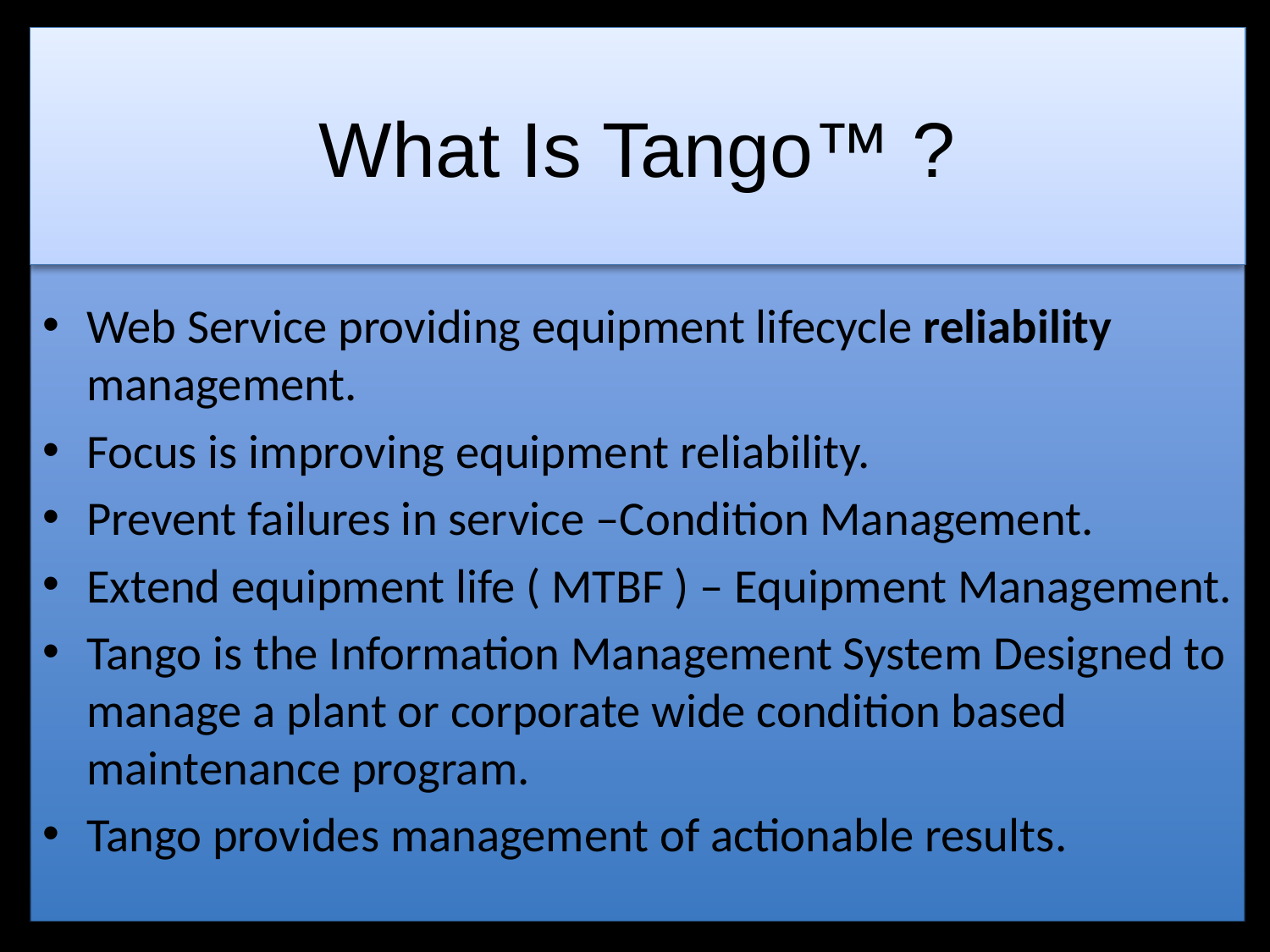

# What Is Tango™ ?
Web Service providing equipment lifecycle reliability management.
Focus is improving equipment reliability.
Prevent failures in service –Condition Management.
Extend equipment life ( MTBF ) – Equipment Management.
Tango is the Information Management System Designed to manage a plant or corporate wide condition based maintenance program.
Tango provides management of actionable results.